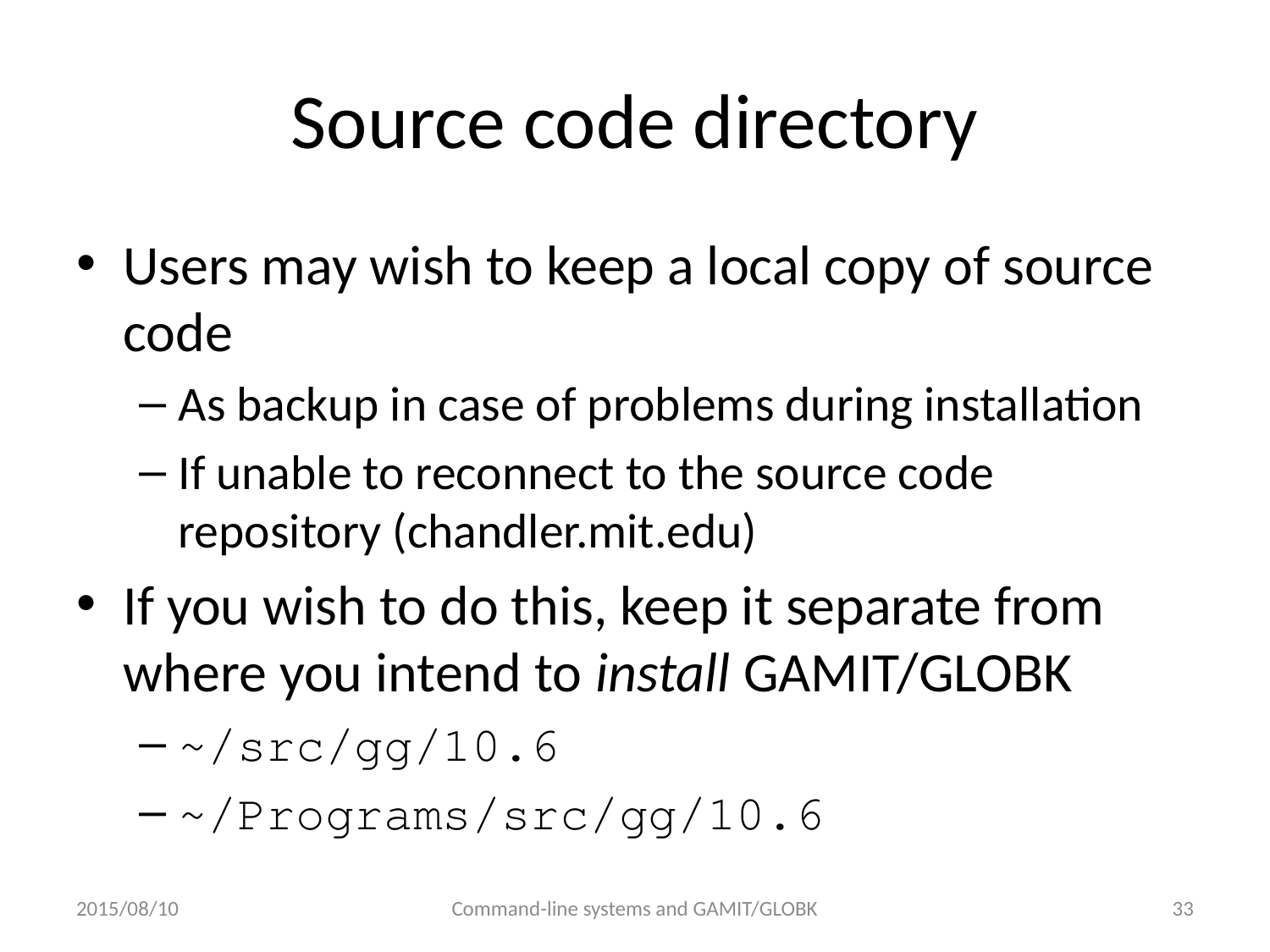

# Source code directory
Users may wish to keep a local copy of source code
As backup in case of problems during installation
If unable to reconnect to the source code repository (chandler.mit.edu)
If you wish to do this, keep it separate from where you intend to install GAMIT/GLOBK
~/src/gg/10.6
~/Programs/src/gg/10.6
2015/08/10
Command-line systems and GAMIT/GLOBK
33